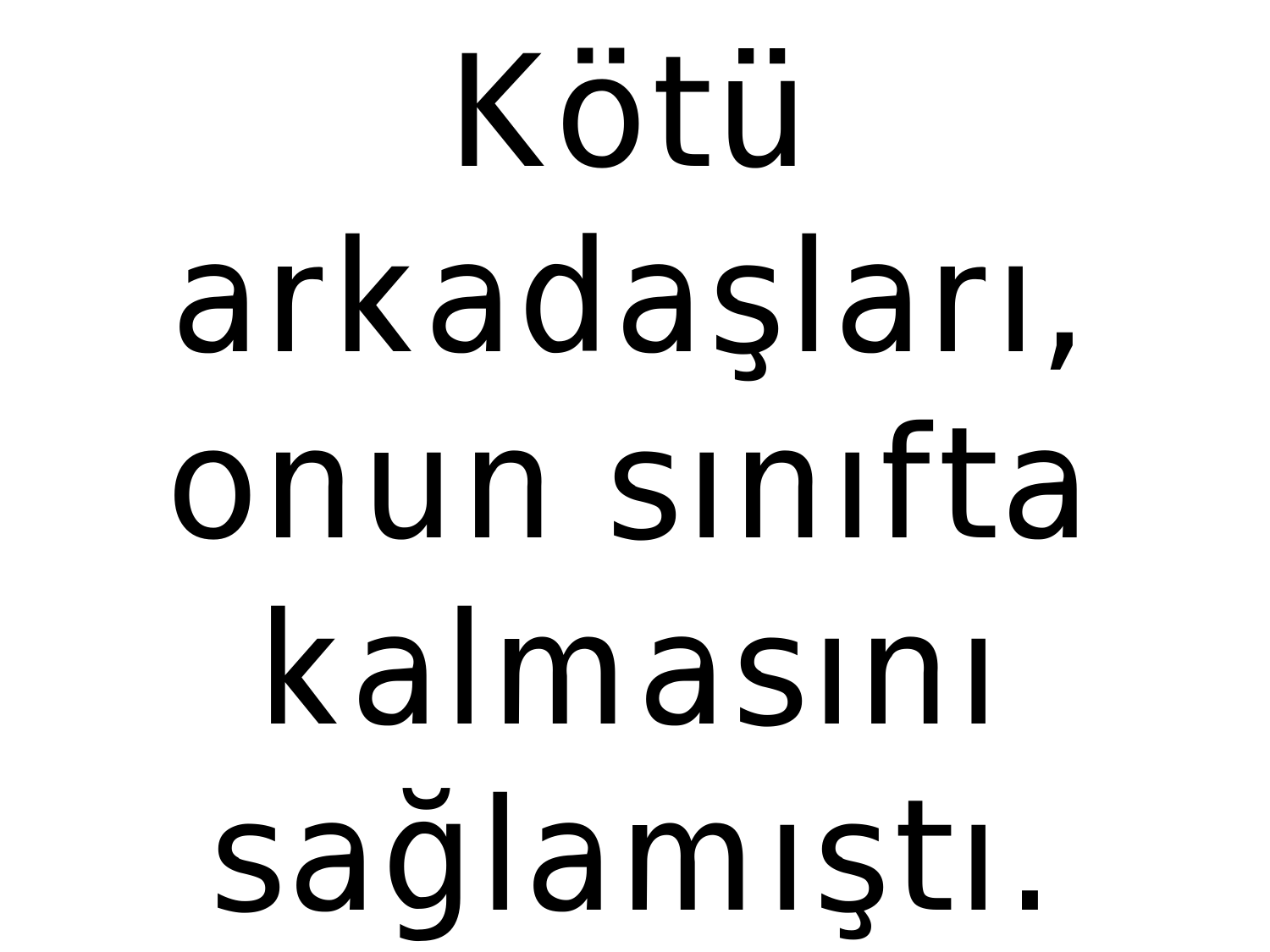

# Kötü arkadaşları, onun sınıfta kalmasını sağlamıştı.